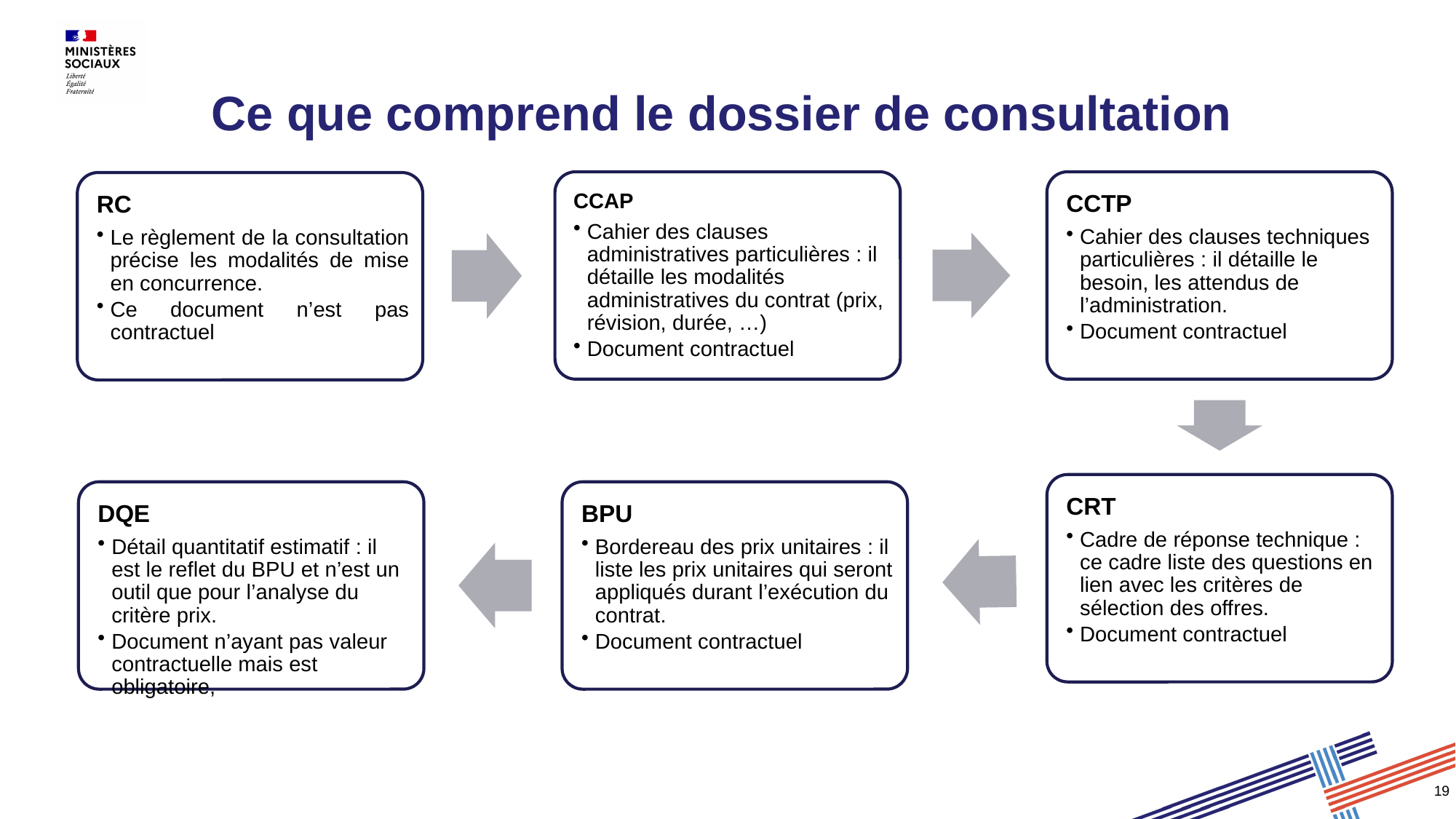

# Ce que comprend le dossier de consultation
RC
Le règlement de la consultation précise les modalités de mise en concurrence.
Ce document n’est pas contractuel

CCAP
Cahier des clauses administratives particulières : il détaille les modalités administratives du contrat (prix, révision, durée, …)
Document contractuel

CCTP
Cahier des clauses techniques particulières : il détaille le besoin, les attendus de l’administration.
Document contractuel

CRT
Cadre de réponse technique : ce cadre liste des questions en lien avec les critères de sélection des offres.
Document contractuel

BPU
Bordereau des prix unitaires : il liste les prix unitaires qui seront appliqués durant l’exécution du contrat.
Document contractuel

DQE
Détail quantitatif estimatif : il est le reflet du BPU et n’est un outil que pour l’analyse du critère prix.
Document n’ayant pas valeur contractuelle mais est obligatoire,
19